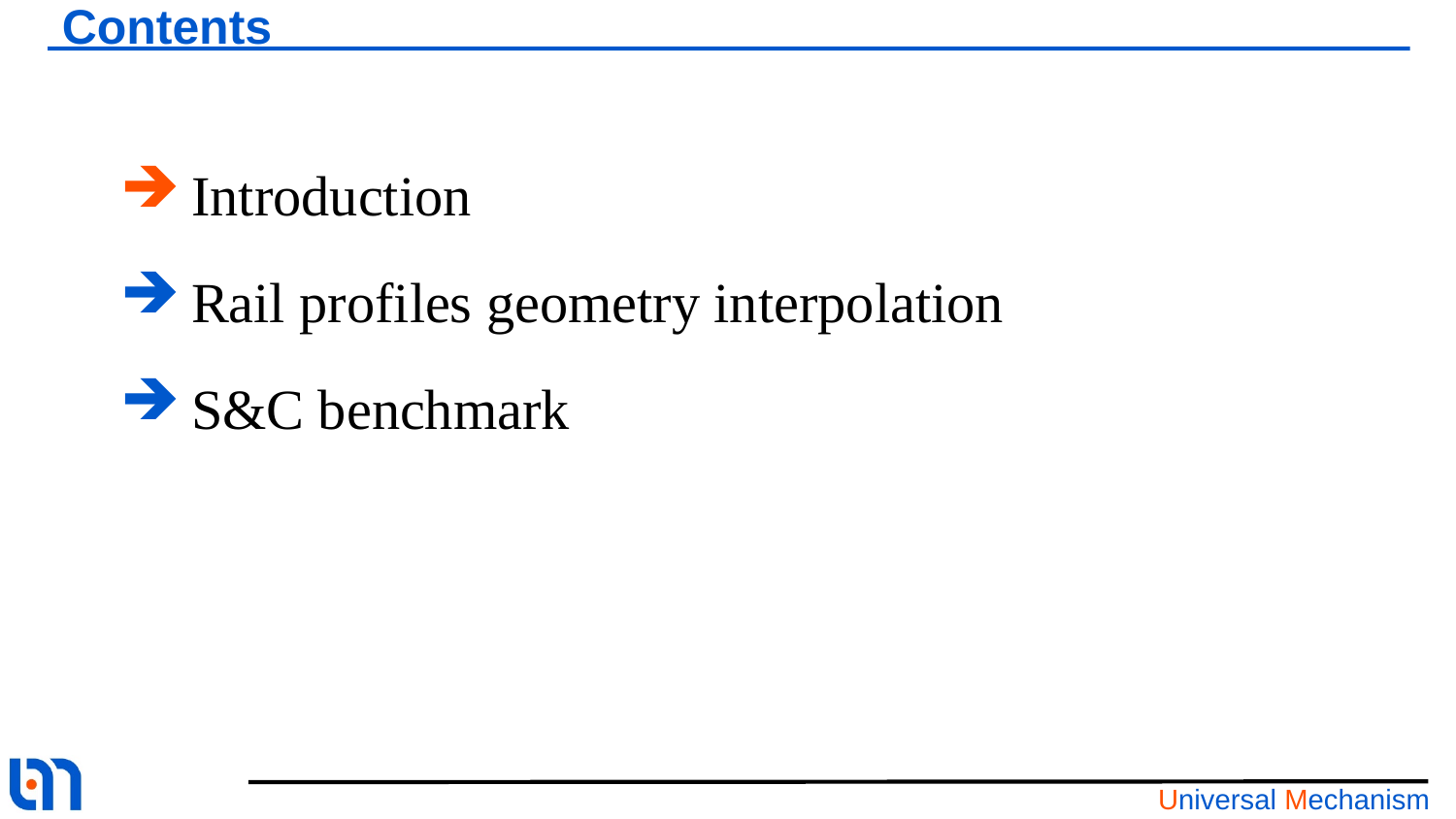

# Contents
 Introduction
 Rail profiles geometry interpolation
 S&C benchmark